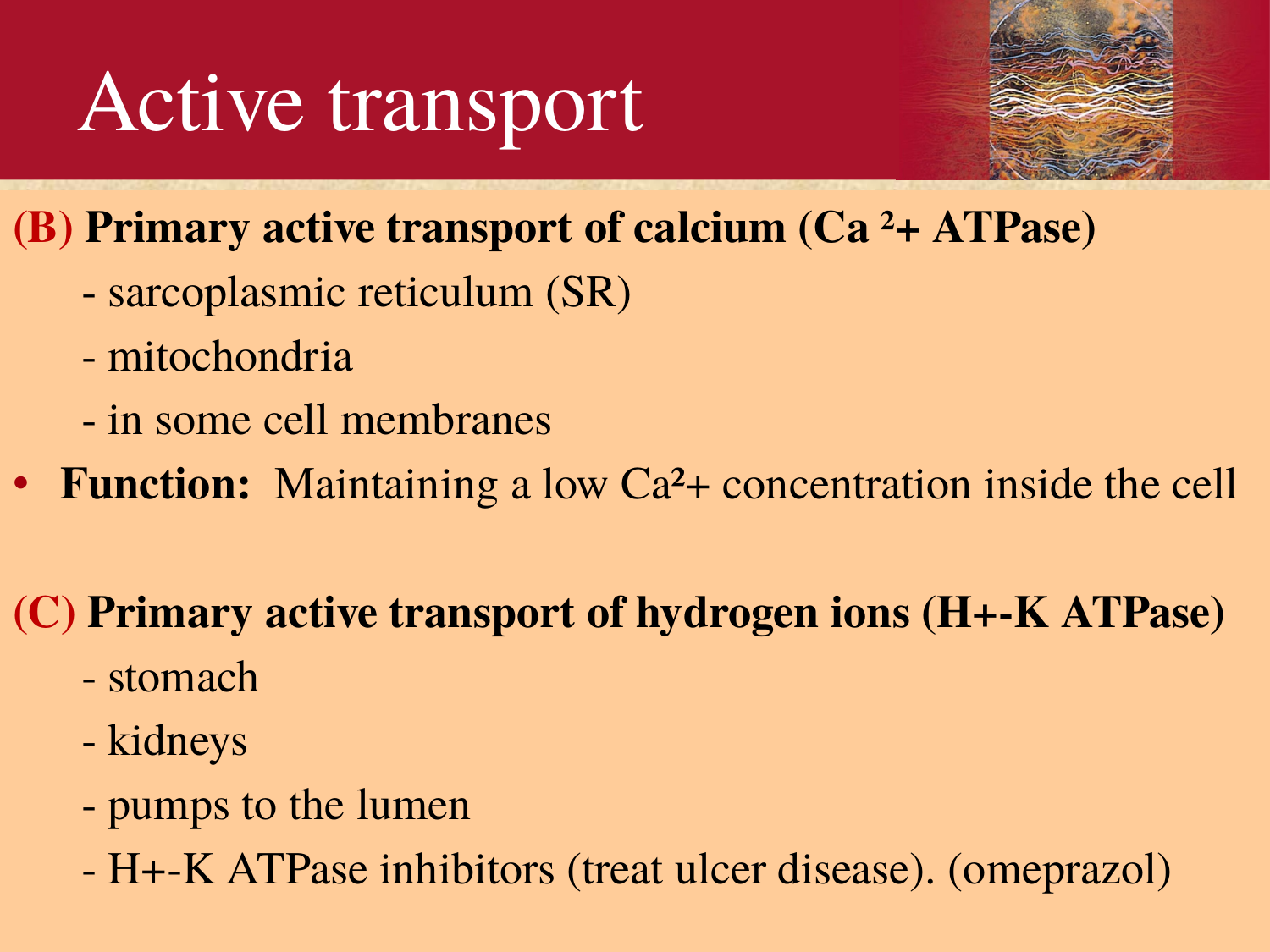

# Active transport
(B) Primary active transport of calcium (Ca ²+ ATPase)
      ‐ sarcoplasmic reticulum (SR)
      ‐ mitochondria
      ‐ in some cell membranes
Function:  Maintaining a low Ca²+ concentration inside the cell

(C) Primary active transport of hydrogen ions (H+‐K ATPase)
      ‐ stomach
      ‐ kidneys
      ‐ pumps to the lumen
      ‐ H+‐K ATPase inhibitors (treat ulcer disease). (omeprazol)